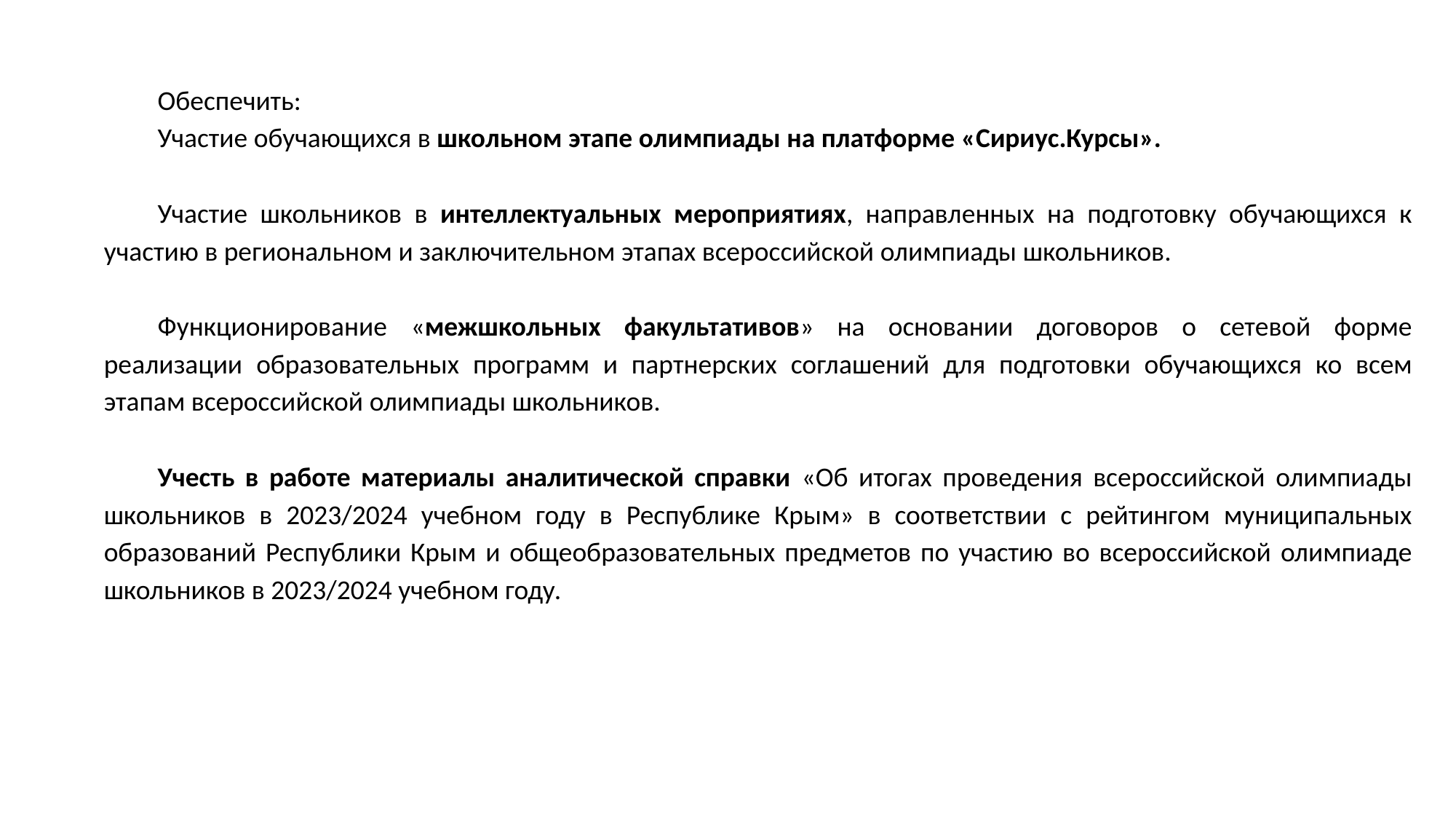

Обеспечить:
Участие обучающихся в школьном этапе олимпиады на платформе «Сириус.Курсы».

Участие школьников в интеллектуальных мероприятиях, направленных на подготовку обучающихся к участию в региональном и заключительном этапах всероссийской олимпиады школьников.

Функционирование «межшкольных факультативов» на основании договоров о сетевой форме реализации образовательных программ и партнерских соглашений для подготовки обучающихся ко всем этапам всероссийской олимпиады школьников.

Учесть в работе материалы аналитической справки «Об итогах проведения всероссийской олимпиады школьников в 2023/2024 учебном году в Республике Крым» в соответствии с рейтингом муниципальных образований Республики Крым и общеобразовательных предметов по участию во всероссийской олимпиаде школьников в 2023/2024 учебном году.